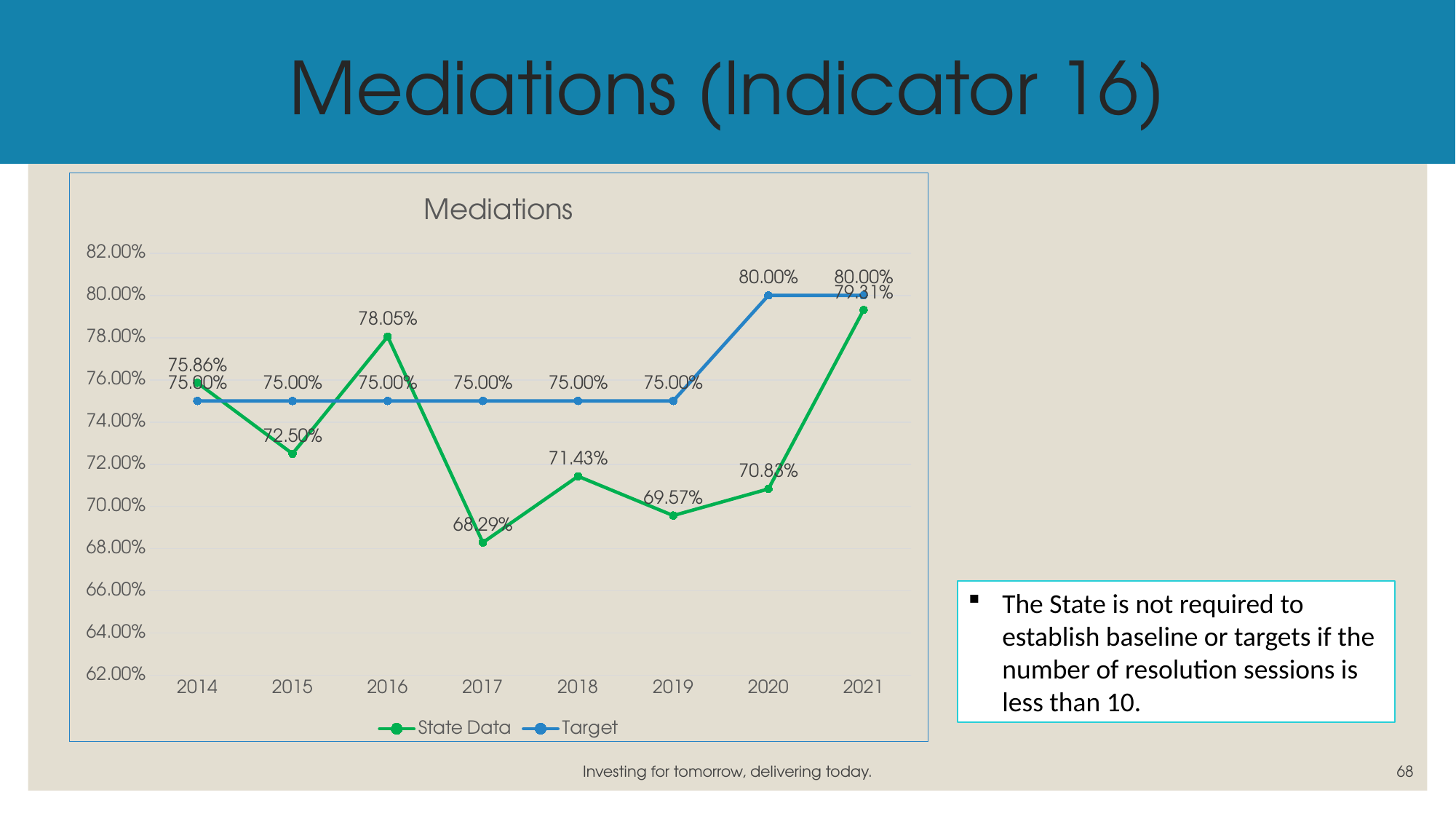

# Mediations (Indicator 16)

### Chart: Mediations

| Category | State Data | Target |
|---|---|---|
| 2014 | 0.7586 | 0.75 |
| 2015 | 0.725 | 0.75 |
| 2016 | 0.7805 | 0.75 |
| 2017 | 0.6829 | 0.75 |
| 2018 | 0.7143 | 0.75 |
| 2019 | 0.6957 | 0.75 |
| 2020 | 0.7083 | 0.8 |
| 2021 | 0.7931 | 0.8 |
The State is not required to establish baseline or targets if the number of resolution sessions is less than 10.
Investing for tomorrow, delivering today.
68